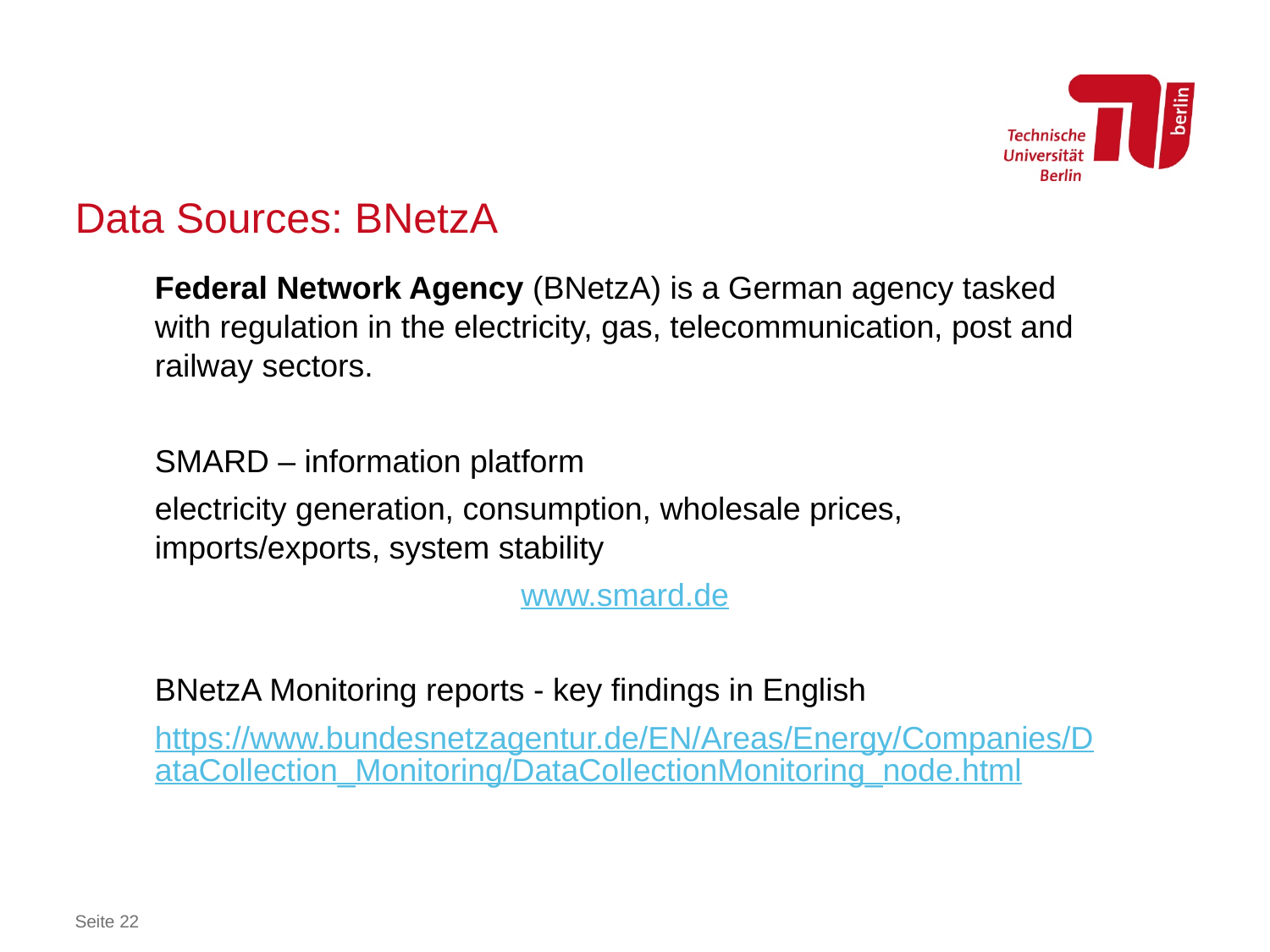

# Data Sources: BNetzA
Federal Network Agency (BNetzA) is a German agency tasked with regulation in the electricity, gas, telecommunication, post and railway sectors.

SMARD – information platform
electricity generation, consumption, wholesale prices, imports/exports, system stability
www.smard.de

BNetzA Monitoring reports - key findings in English
https://www.bundesnetzagentur.de/EN/Areas/Energy/Companies/DataCollection_Monitoring/DataCollectionMonitoring_node.html
Seite 22